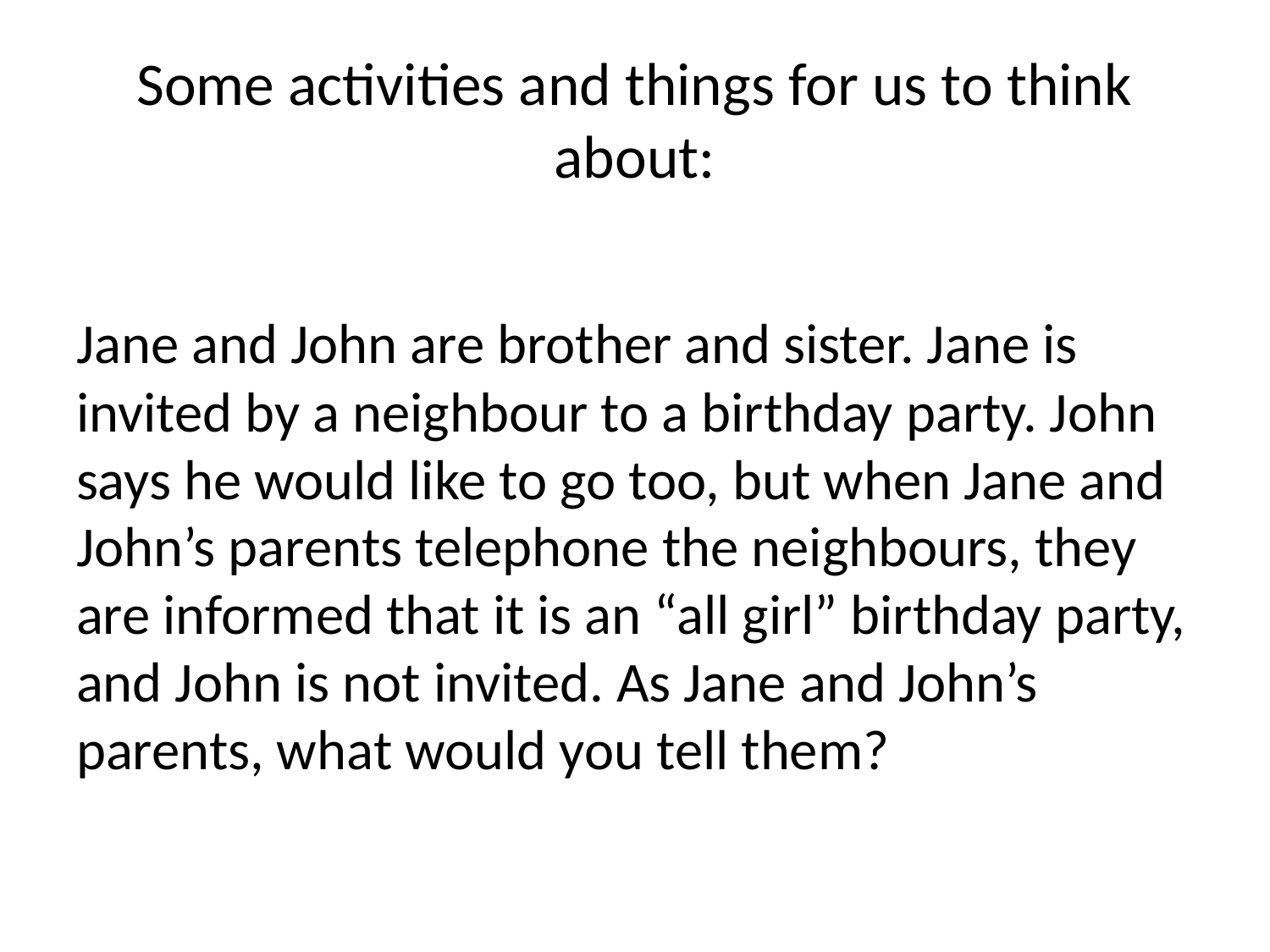

# Some activities and things for us to think about:

Jane and John are brother and sister. Jane is invited by a neighbour to a birthday party. John says he would like to go too, but when Jane and John’s parents telephone the neighbours, they are informed that it is an “all girl” birthday party, and John is not invited. As Jane and John’s parents, what would you tell them?